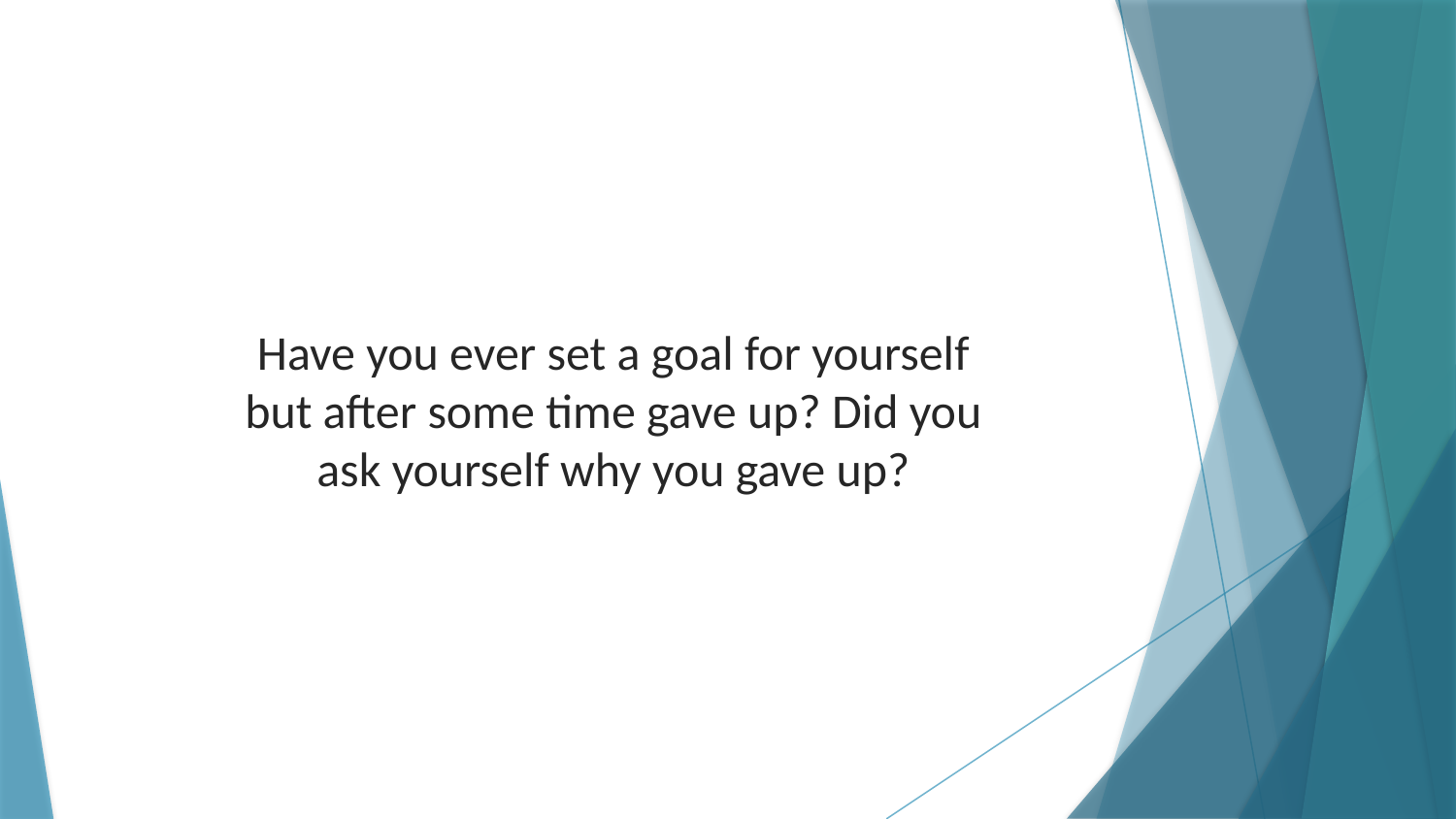

Have you ever set a goal for yourself but after some time gave up? Did you ask yourself why you gave up?